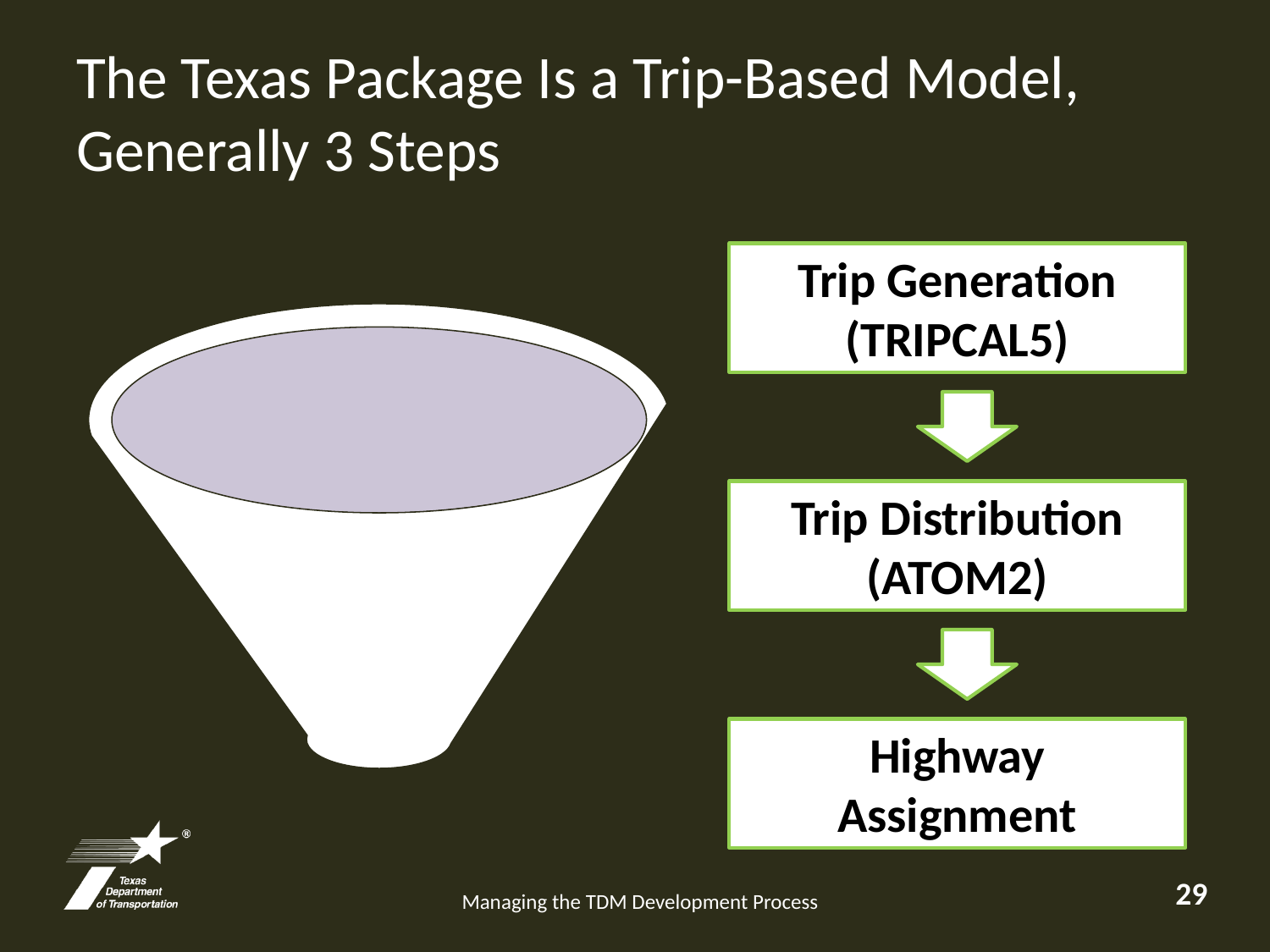

# The Texas Package Is a Trip-Based Model, Generally 3 Steps
Trip Generation
(TRIPCAL5)

Trip Distribution
(ATOM2)
Computer Model

Highway
Assignment